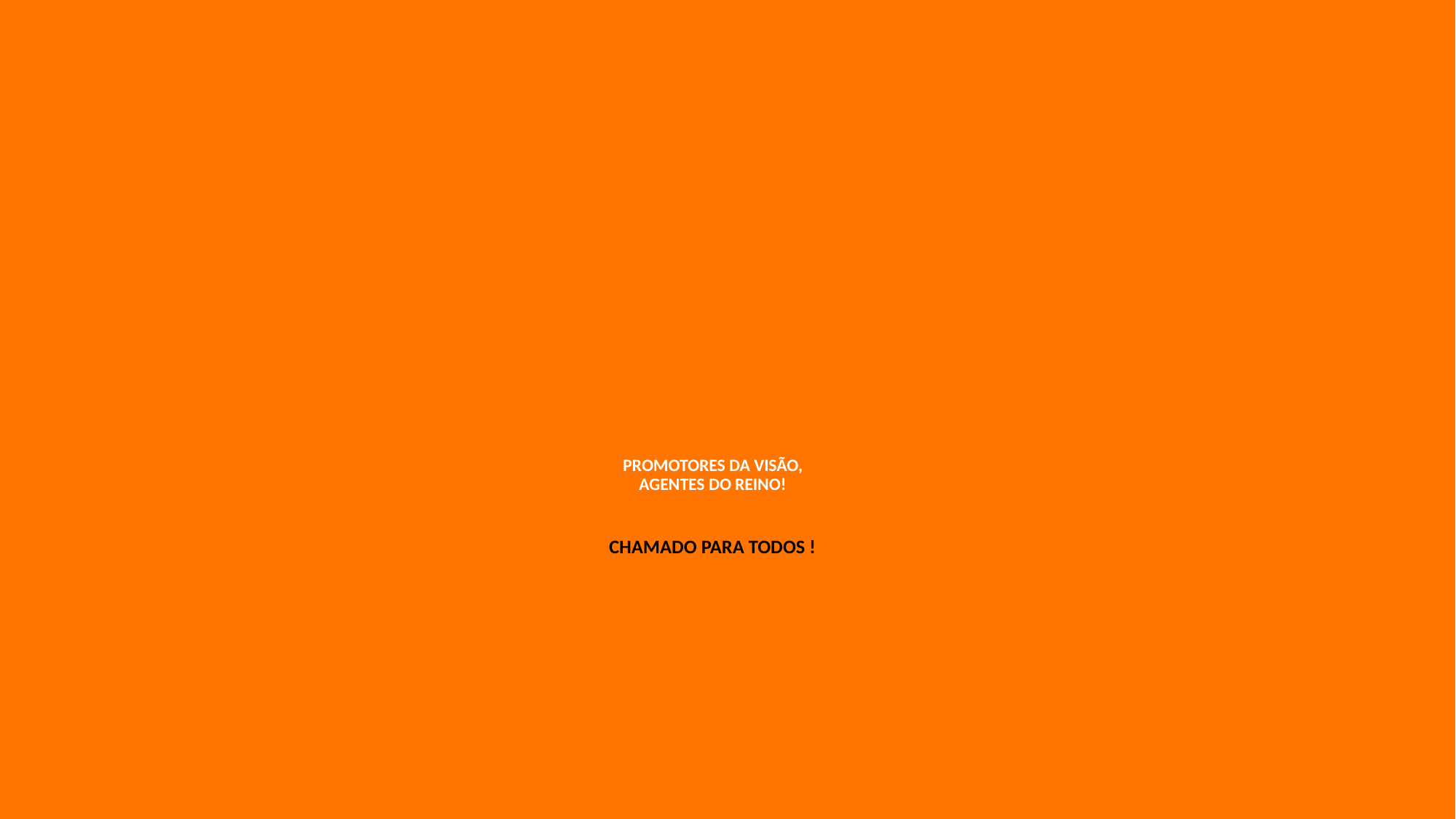

# PROMOTORES DA VISÃO, AGENTES DO REINO! CHAMADO PARA TODOS !